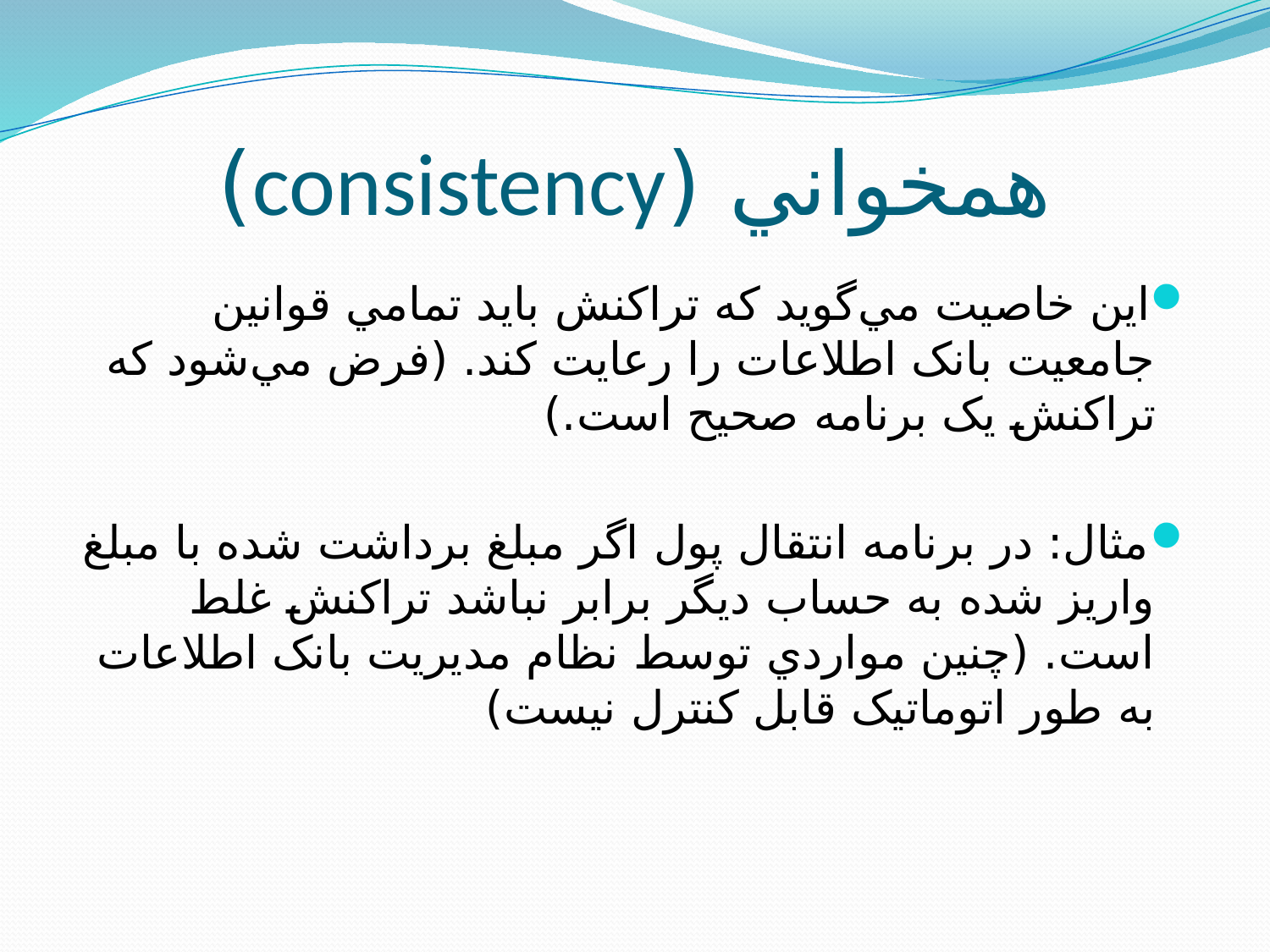

# همخواني (consistency)
اين خاصيت مي‌گويد که تراکنش بايد تمامي قوانين جامعيت بانک اطلاعات را رعايت کند. (فرض مي‌شود که تراکنش يک برنامه صحيح است.)

مثال: در برنامه انتقال پول اگر مبلغ برداشت شده با مبلغ واريز شده به حساب ديگر برابر نباشد تراکنش غلط است. (چنين مواردي توسط نظام مديريت بانک اطلاعات به طور اتوماتيک قابل کنترل نيست)